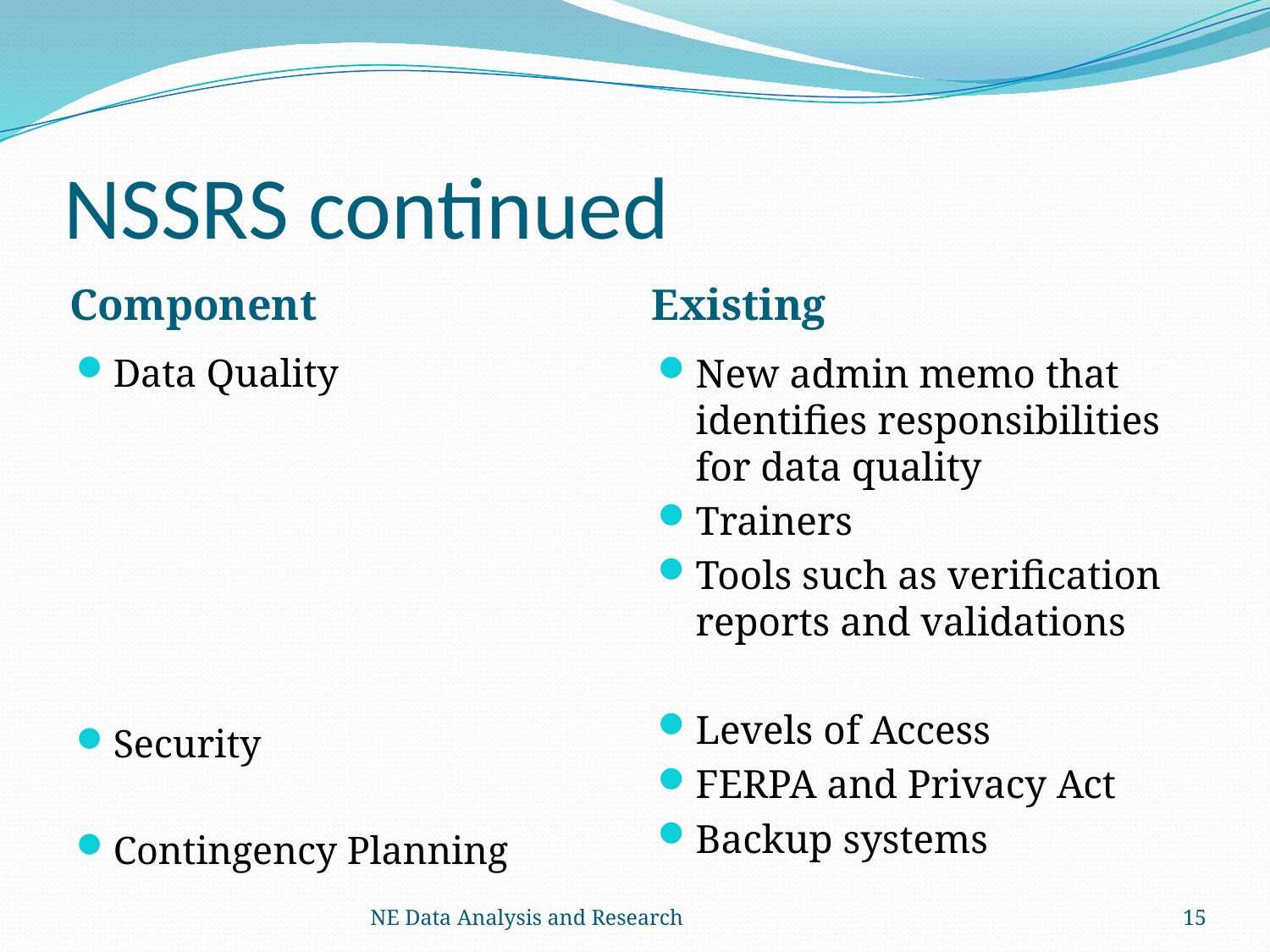

# NSSRS continued
Component
Existing
Data Quality

Security

Contingency Planning
New admin memo that identifies responsibilities for data quality
Trainers
Tools such as verification reports and validations

Levels of Access
FERPA and Privacy Act
Backup systems
NE Data Analysis and Research
15